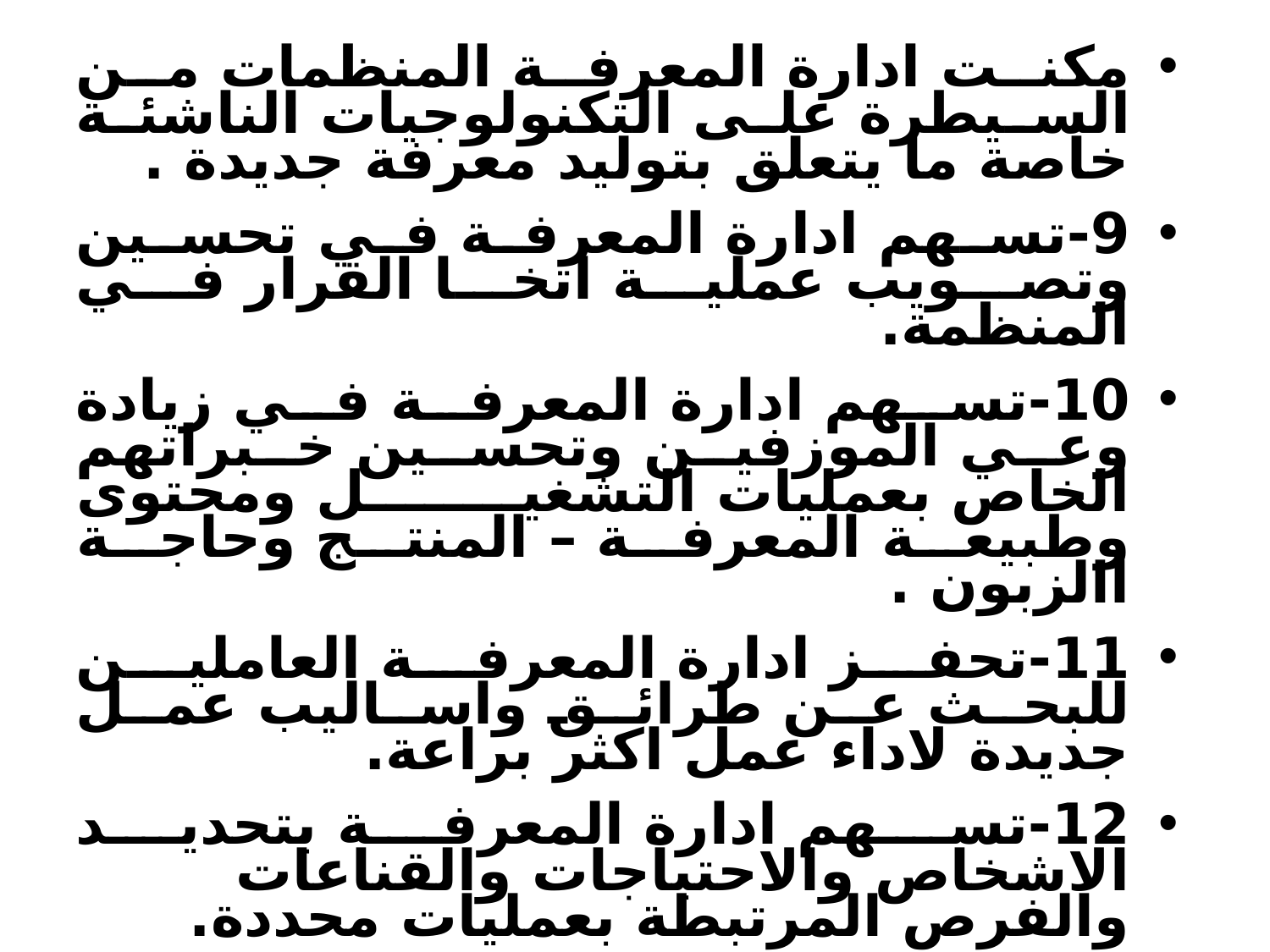

مكنت ادارة المعرفة المنظمات من السيطرة على التكنولوجيات الناشئة خاصة ما يتعلق بتوليد معرفة جديدة .
9-تسهم ادارة المعرفة في تحسين وتصويب عملية اتخا القرار في المنظمة.
10-تسهم ادارة المعرفة في زيادة وعي الموزفين وتحسين خبراتهم الخاص بعمليات التشغيل ومحتوى وطبيعة المعرفة – المنتج وحاجة االزبون .
11-تحفز ادارة المعرفة العاملين للبحث عن طرائق واساليب عمل جديدة لاداء عمل اكثر براعة.
12-تسهم ادارة المعرفة بتحديد الاشخاص والاحتياجات والقناعات والفرص المرتبطة بعمليات محددة.